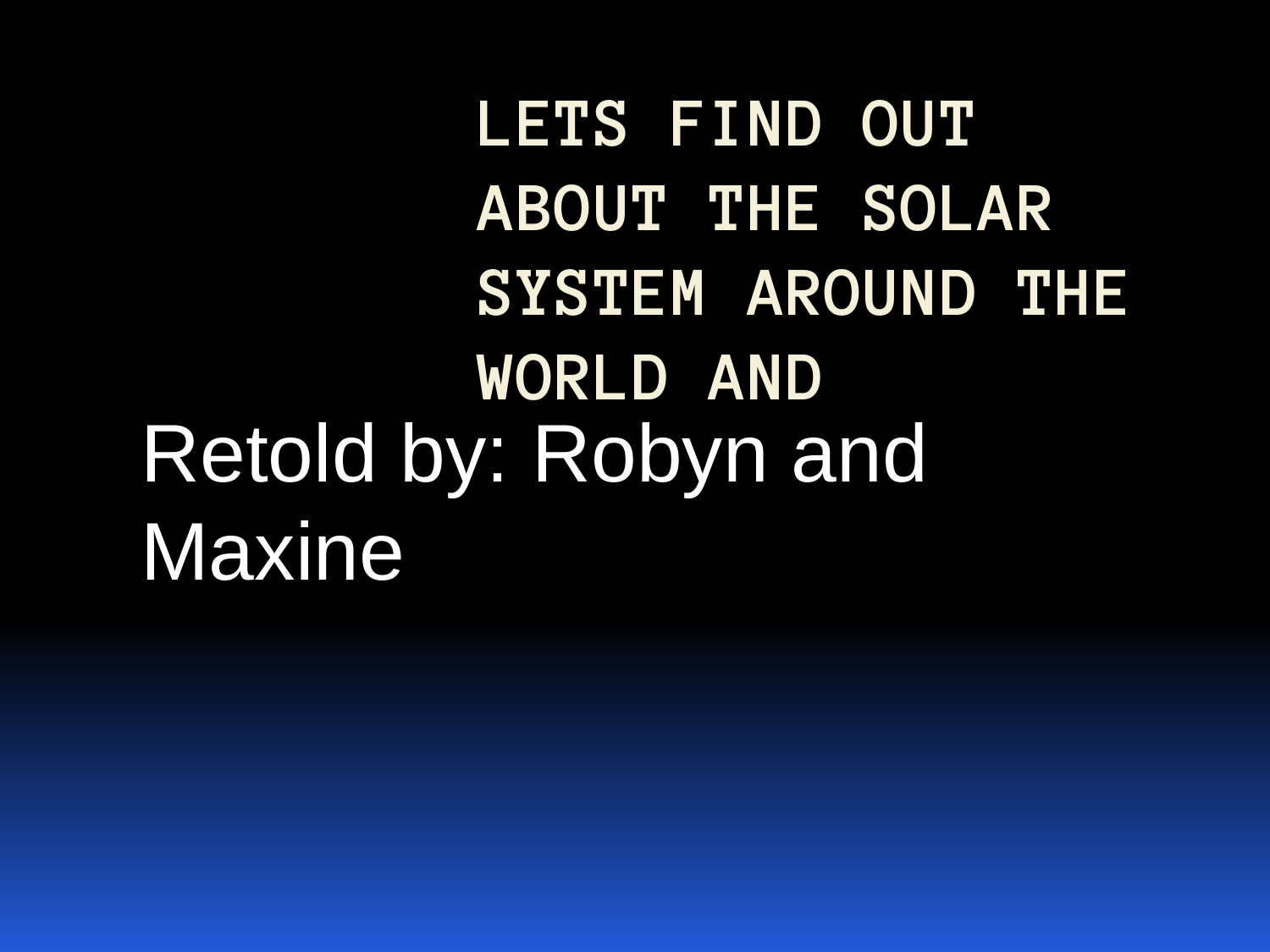

# Lets find out about the solar system around the world and
Retold by: Robyn and Maxine